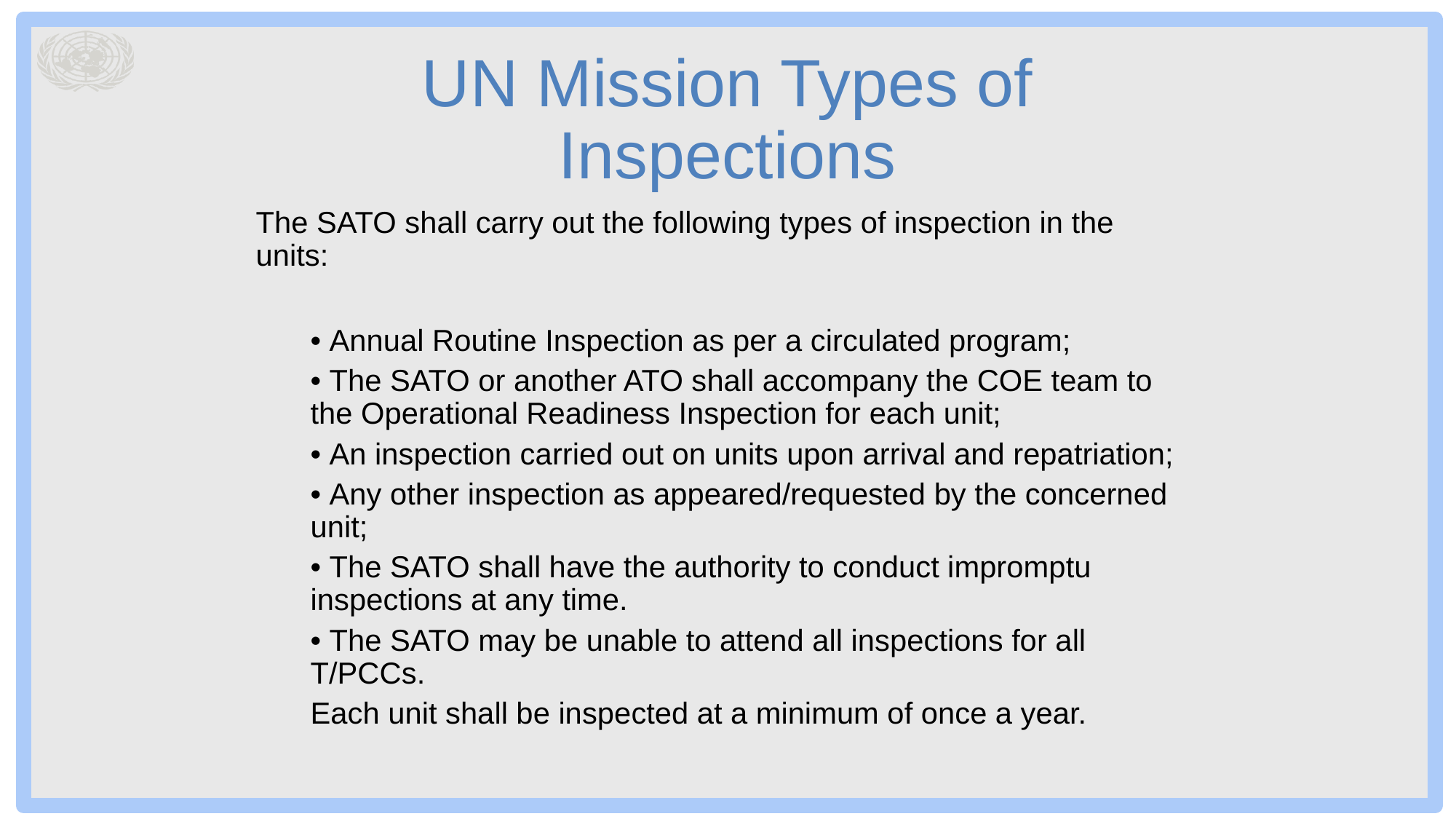

# UN Mission Types of Inspections
The SATO shall carry out the following types of inspection in the units:

• Annual Routine Inspection as per a circulated program;
• The SATO or another ATO shall accompany the COE team to the Operational Readiness Inspection for each unit;
• An inspection carried out on units upon arrival and repatriation;
• Any other inspection as appeared/requested by the concerned unit;
• The SATO shall have the authority to conduct impromptu inspections at any time.
• The SATO may be unable to attend all inspections for all T/PCCs.
Each unit shall be inspected at a minimum of once a year.